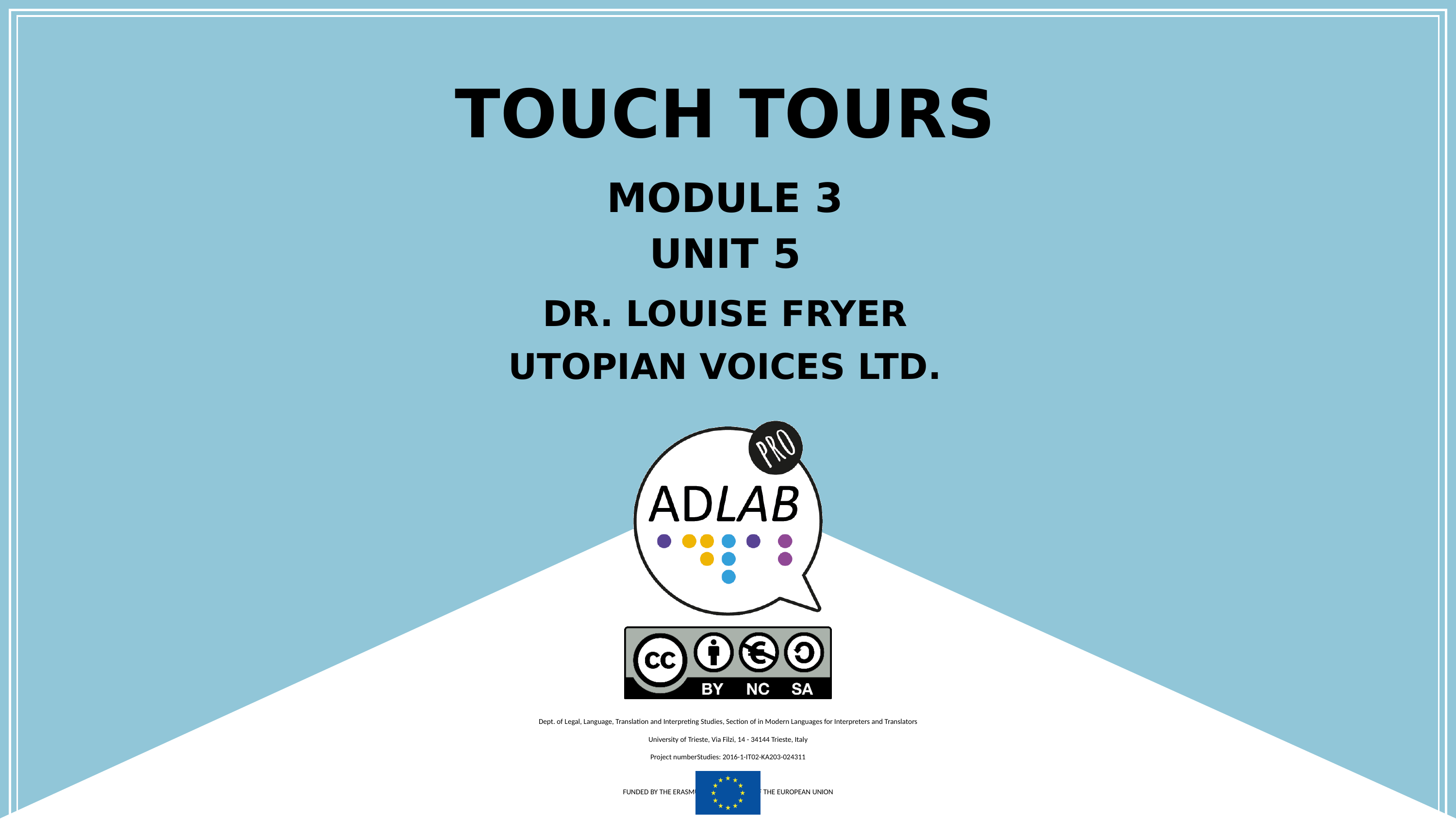

# Touch tours
Module 3
Unit 5

Dr. Louise Fryer
Utopian Voices Ltd.